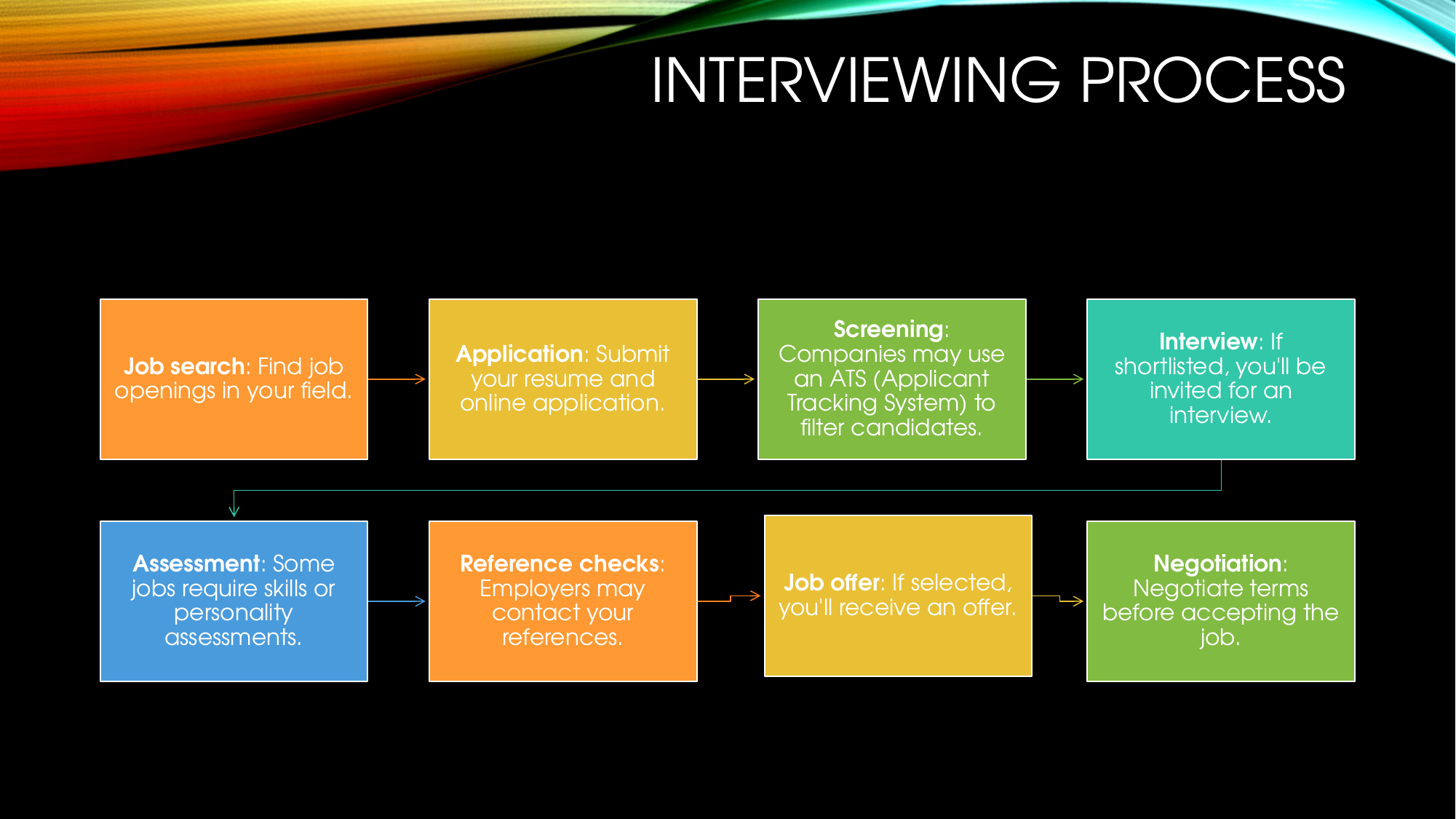

# Interviewing Process

Job search: Find job openings in your field.

Application: Submit your resume and online application.

Screening: Companies may use an ATS (Applicant Tracking System) to filter candidates.

Interview: If shortlisted, you'll be invited for an interview.

Assessment: Some jobs require skills or personality assessments.

Reference checks: Employers may contact your references.

Job offer: If selected, you'll receive an offer.
Negotiation: Negotiate terms before accepting the job.